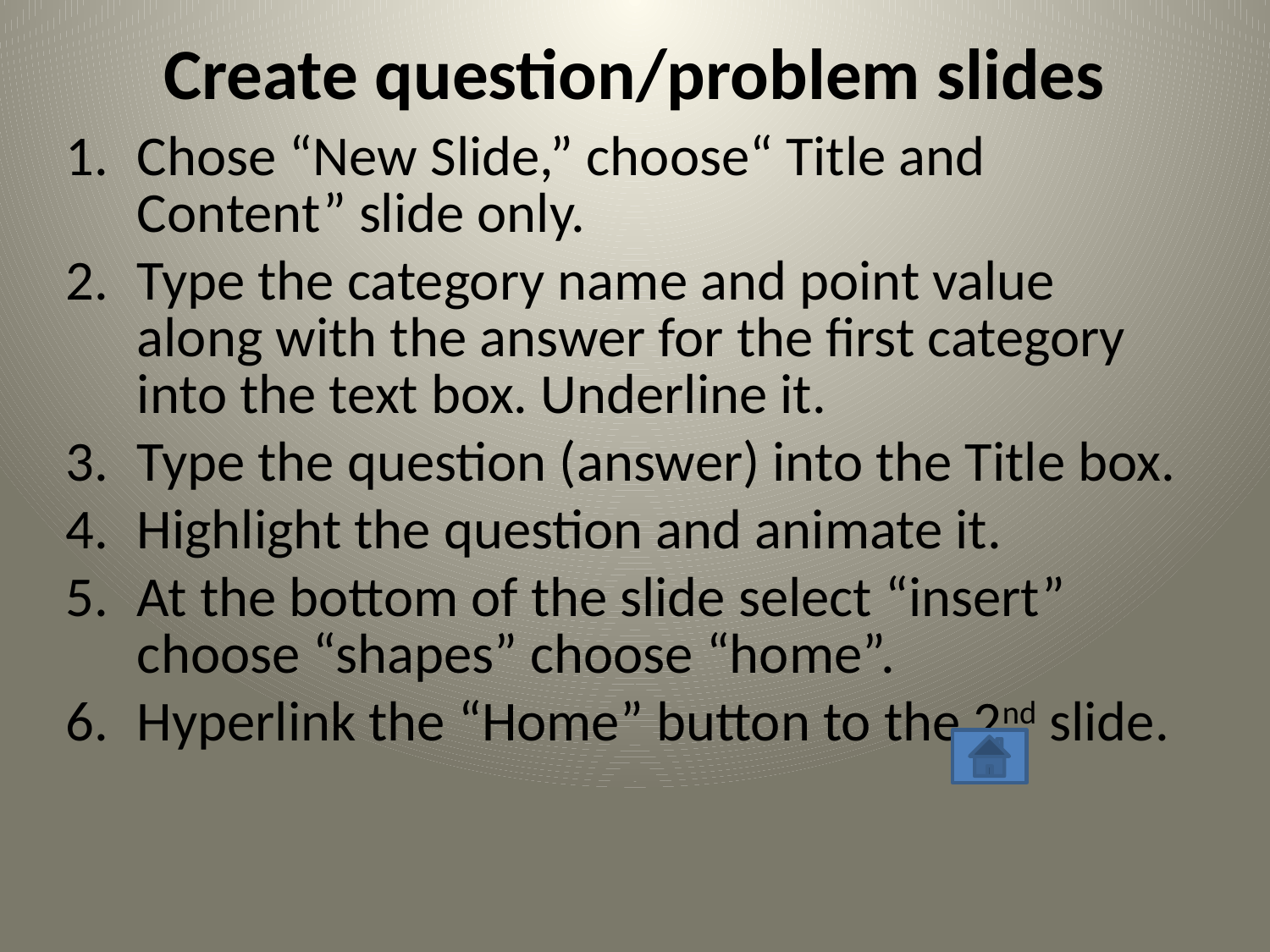

# Create question/problem slides
Chose “New Slide,” choose“ Title and Content” slide only.
Type the category name and point value along with the answer for the first category into the text box. Underline it.
Type the question (answer) into the Title box.
Highlight the question and animate it.
At the bottom of the slide select “insert” choose “shapes” choose “home”.
Hyperlink the “Home” button to the 2nd slide.